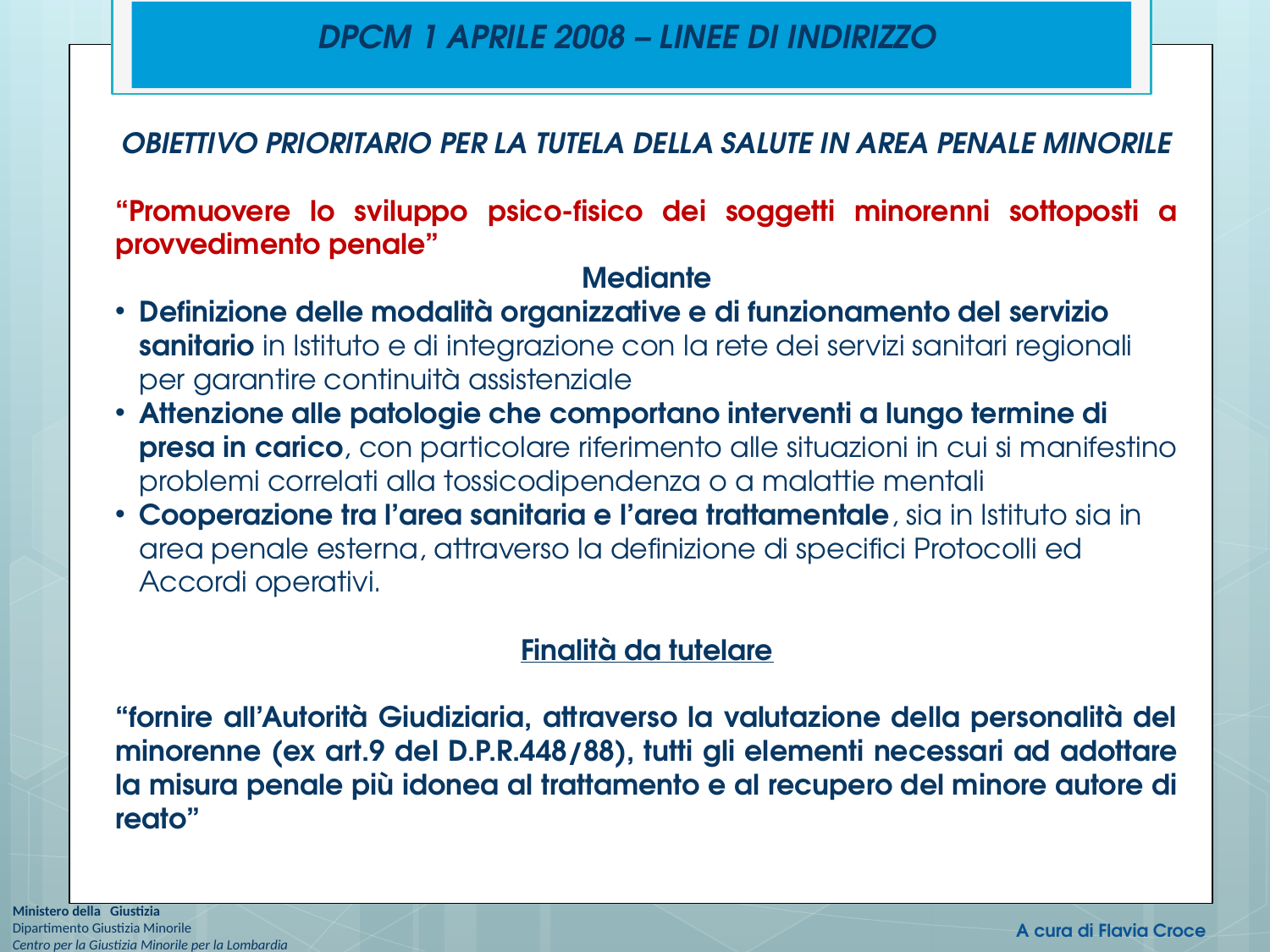

DPCM 1 APRILE 2008 – LINEE DI INDIRIZZO
OBIETTIVO PRIORITARIO PER LA TUTELA DELLA SALUTE IN AREA PENALE MINORILE

“Promuovere lo sviluppo psico-fisico dei soggetti minorenni sottoposti a provvedimento penale”
Mediante
Definizione delle modalità organizzative e di funzionamento del servizio sanitario in Istituto e di integrazione con la rete dei servizi sanitari regionali per garantire continuità assistenziale
Attenzione alle patologie che comportano interventi a lungo termine di presa in carico, con particolare riferimento alle situazioni in cui si manifestino problemi correlati alla tossicodipendenza o a malattie mentali
Cooperazione tra l’area sanitaria e l’area trattamentale, sia in Istituto sia in area penale esterna, attraverso la definizione di specifici Protocolli ed Accordi operativi.

Finalità da tutelare

“fornire all’Autorità Giudiziaria, attraverso la valutazione della personalità del minorenne (ex art.9 del D.P.R.448/88), tutti gli elementi necessari ad adottare la misura penale più idonea al trattamento e al recupero del minore autore di reato”
Ministero della   Giustizia
Dipartimento Giustizia Minorile
Centro per la Giustizia Minorile per la Lombardia
A cura di Flavia Croce